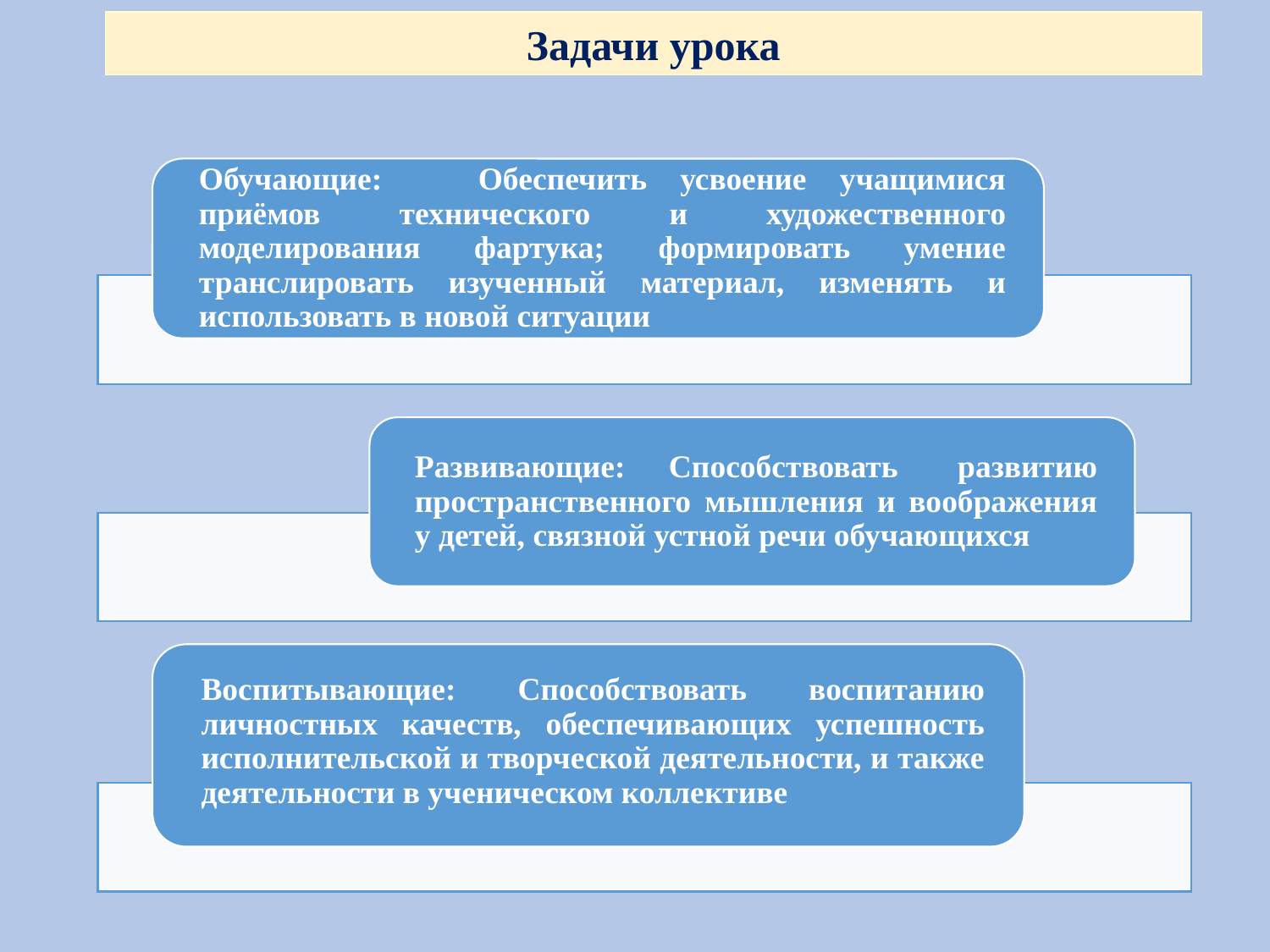

Задачи урока
Обучающие: 	Обеспечить усвоение учащимися приёмов технического и художественного моделирования фартука; формировать умение транслировать изученный материал, изменять и использовать в новой ситуации
Развивающие:	Способствовать развитию пространственного мышления и воображения у детей, связной устной речи обучающихся

Воспитывающие: Способствовать воспитанию личностных качеств, обеспечивающих успешность исполнительской и творческой деятельности, и также деятельности в ученическом коллективе